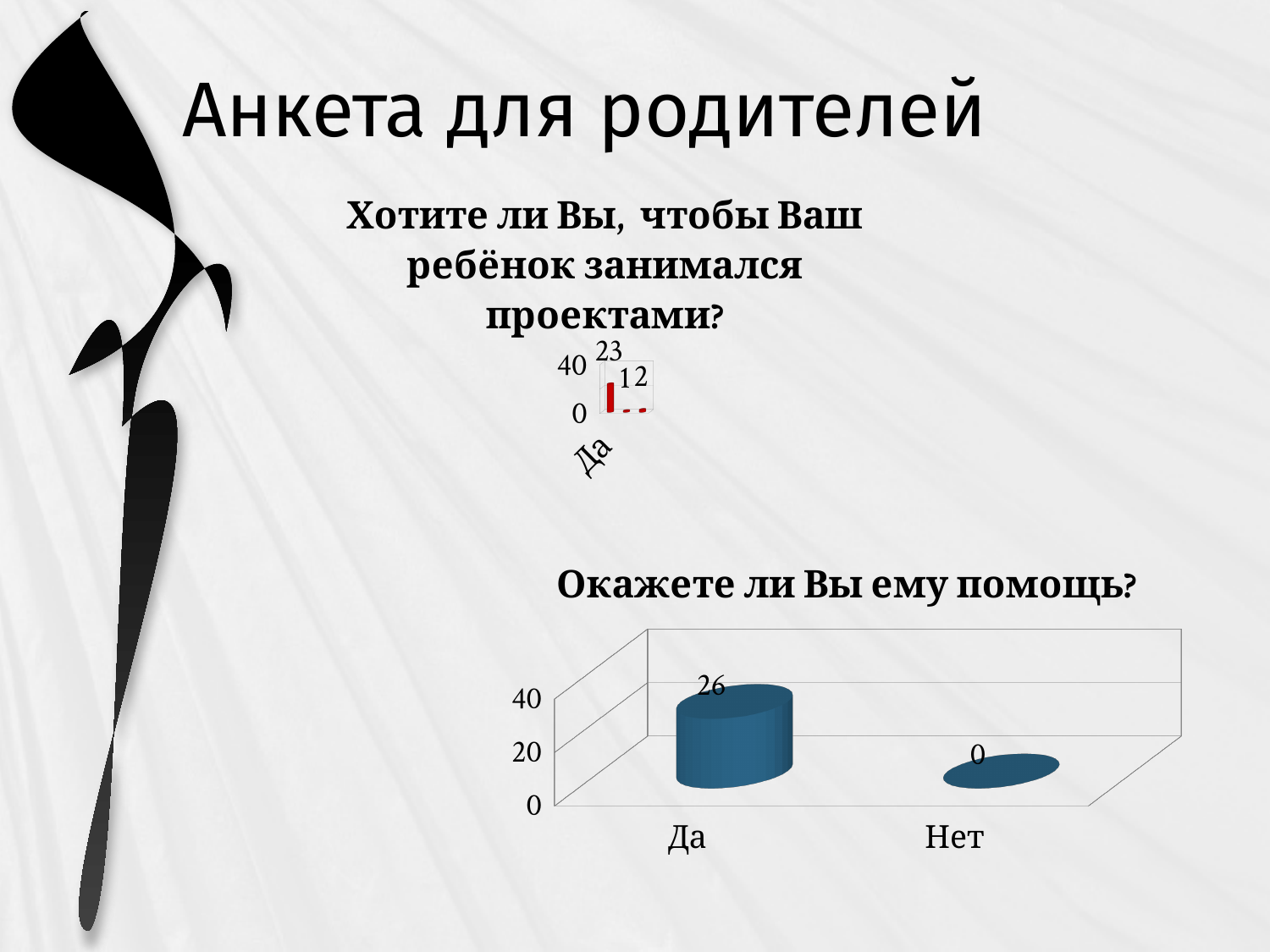

# Анкета для родителей

[unsupported chart]

[unsupported chart]